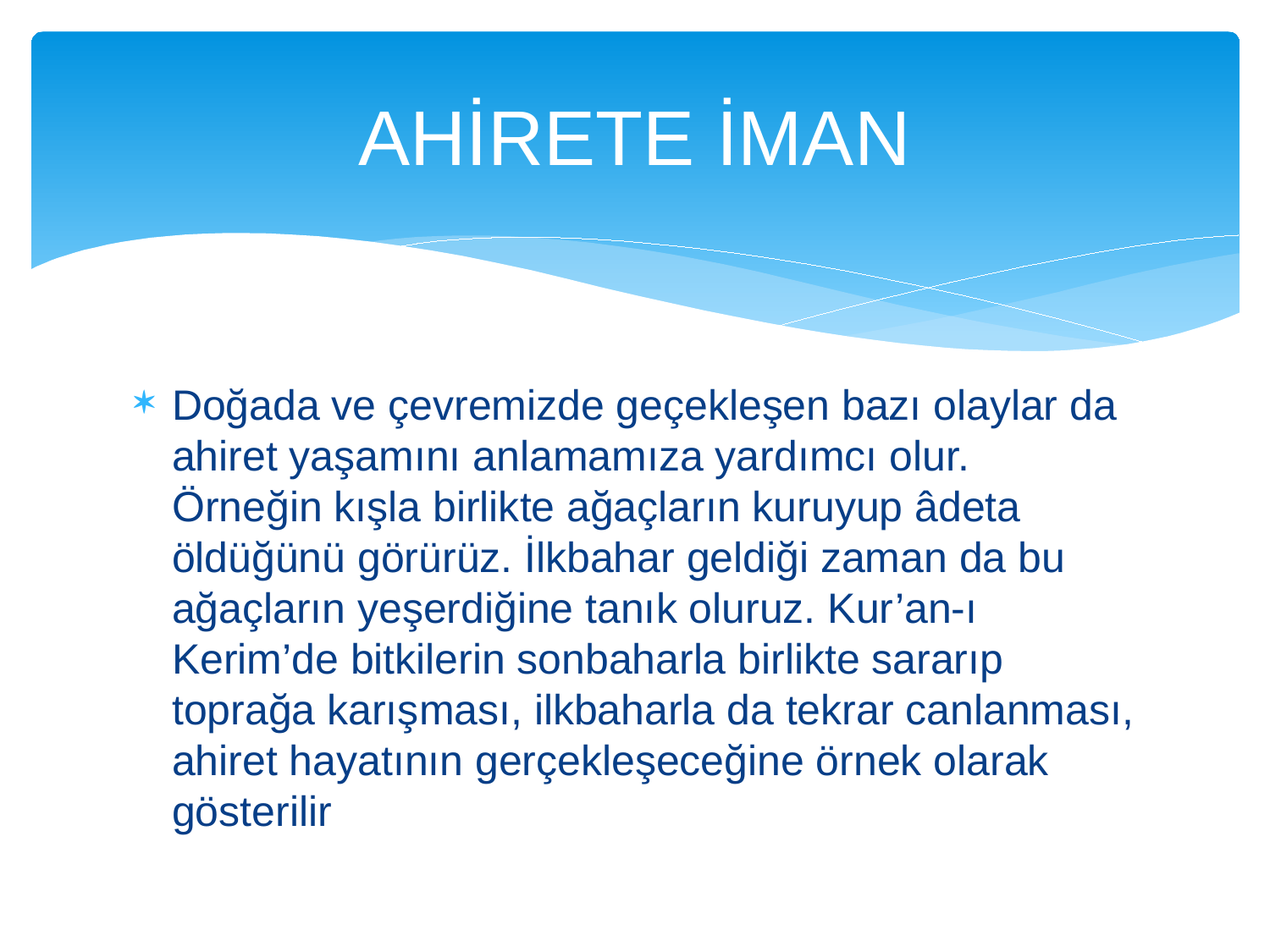

# AHİRETE İMAN
Doğada ve çevremizde geçekleşen bazı olaylar da ahiret yaşamını anlamamıza yardımcı olur.  Örneğin kışla birlikte ağaçların kuruyup âdeta öldüğünü görürüz. İlkbahar geldiği zaman da bu ağaçların yeşerdiğine tanık oluruz. Kur’an-ı Kerim’de bitkilerin sonbaharla birlikte sararıp toprağa karışması, ilkbaharla da tekrar canlanması, ahiret hayatının gerçekleşeceğine örnek olarak gösterilir